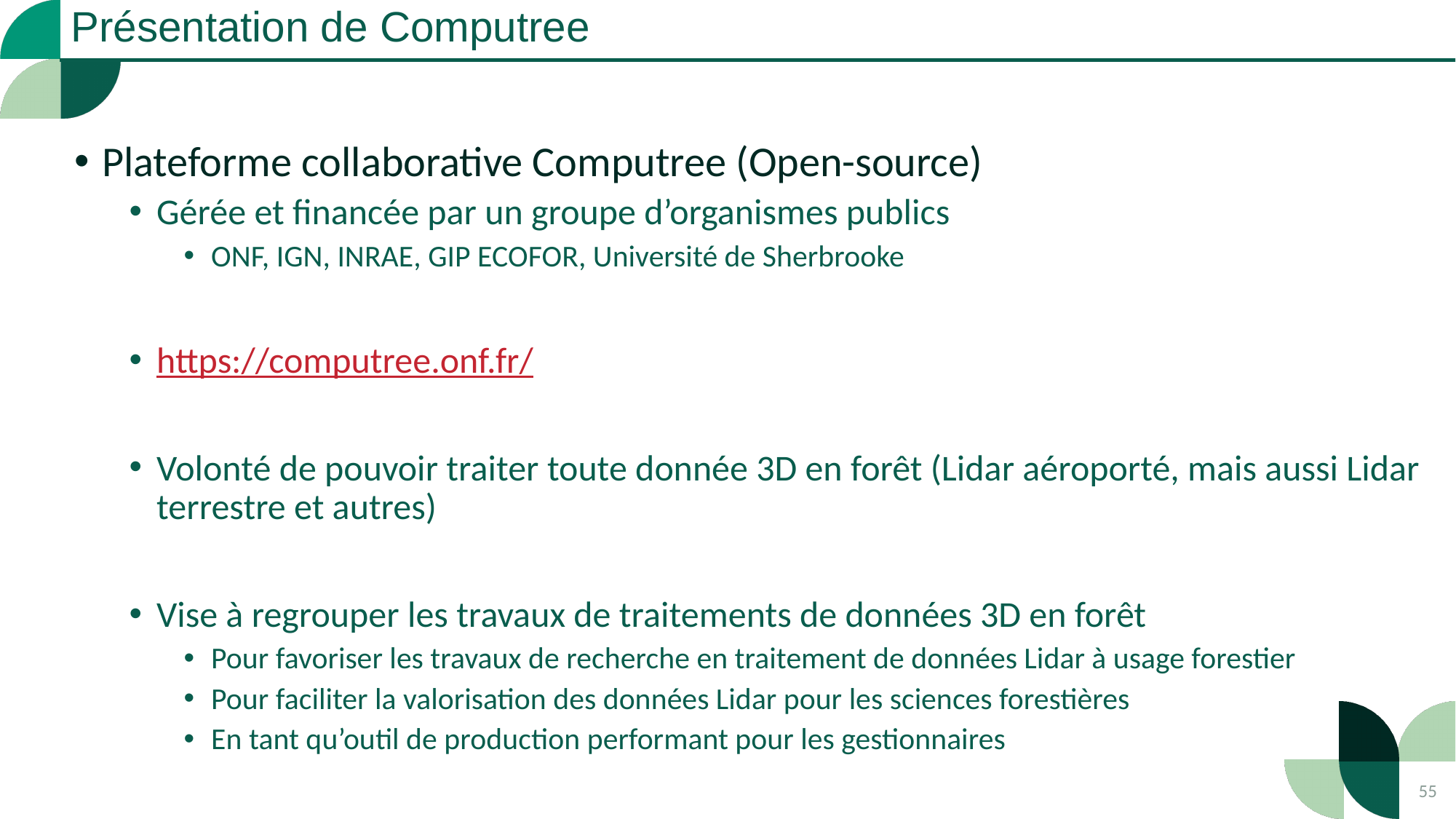

Présentation de Computree
Plateforme collaborative Computree (Open-source)
Gérée et financée par un groupe d’organismes publics
ONF, IGN, INRAE, GIP ECOFOR, Université de Sherbrooke

https://computree.onf.fr/

Volonté de pouvoir traiter toute donnée 3D en forêt (Lidar aéroporté, mais aussi Lidar terrestre et autres)

Vise à regrouper les travaux de traitements de données 3D en forêt
Pour favoriser les travaux de recherche en traitement de données Lidar à usage forestier
Pour faciliter la valorisation des données Lidar pour les sciences forestières
En tant qu’outil de production performant pour les gestionnaires

55